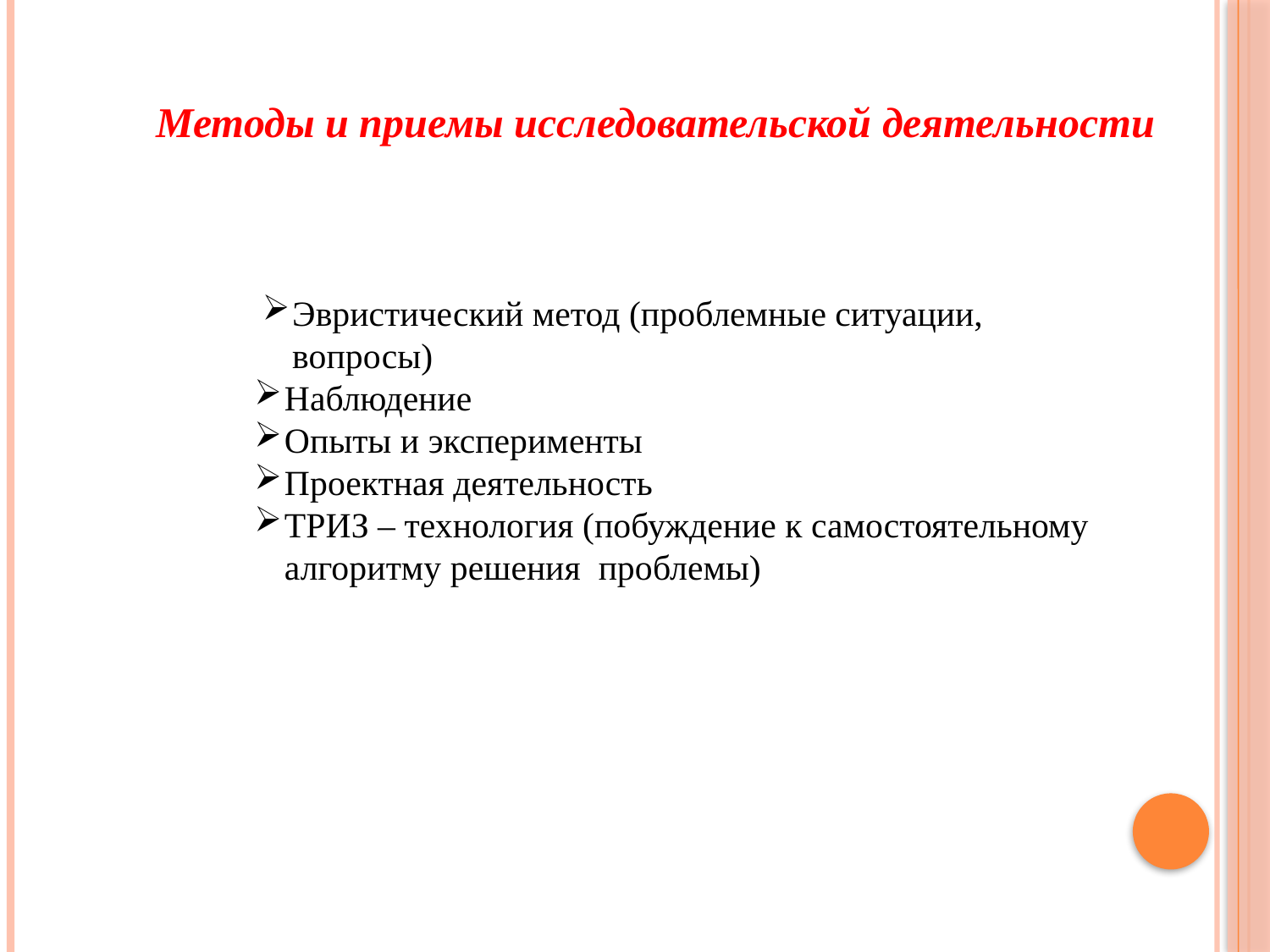

Методы и приемы исследовательской деятельности

Эвристический метод (проблемные ситуации, вопросы)
Наблюдение
Опыты и эксперименты
Проектная деятельность
ТРИЗ – технология (побуждение к самостоятельному алгоритму решения  проблемы)